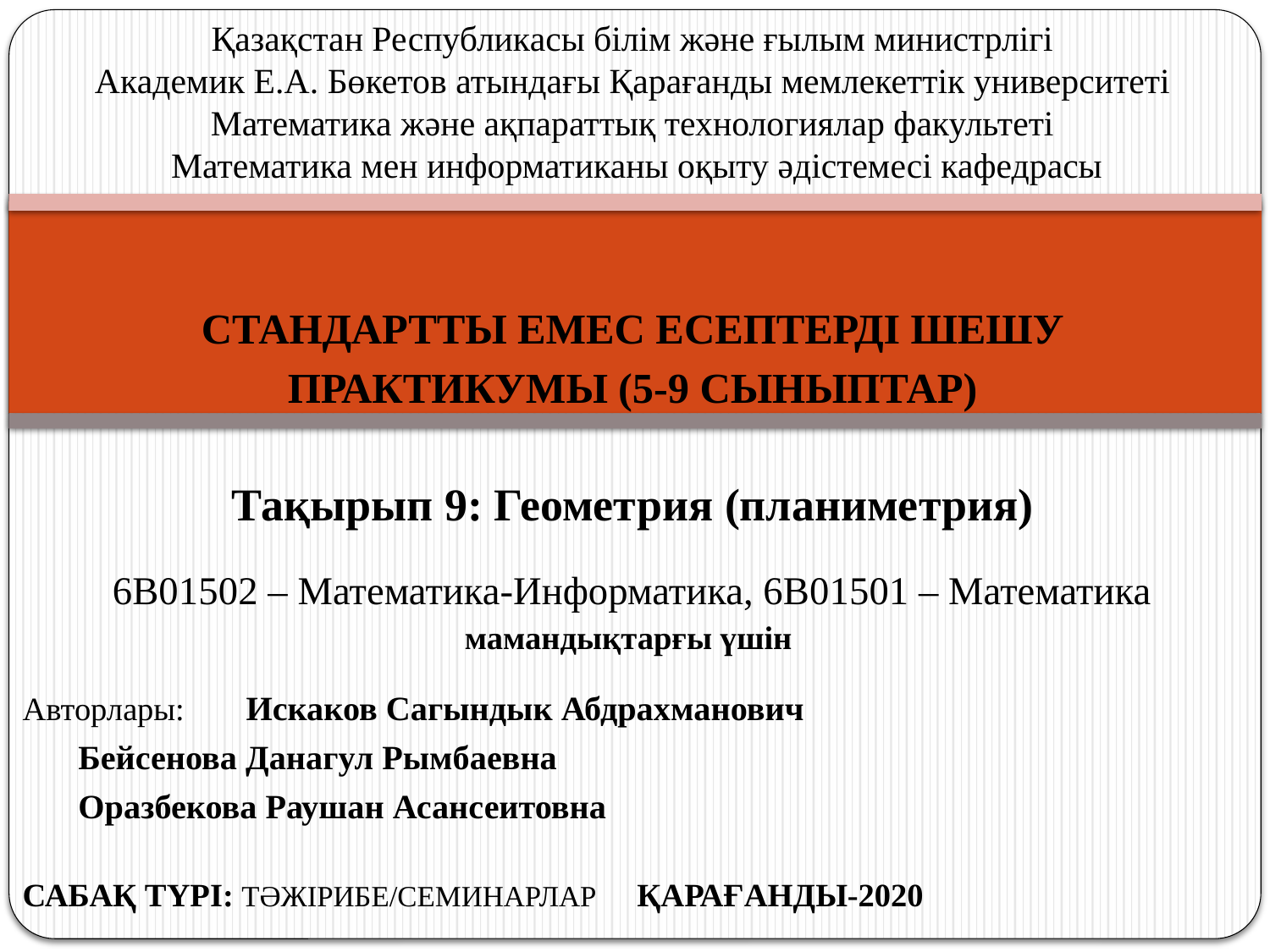

# Қазақстан Республикасы білім және ғылым министрлігі Академик Е.А. Бөкетов атындағы Қарағанды мемлекеттік университеті Математика және ақпараттық технологиялар факультеті  Математика мен информатиканы оқыту әдістемесі кафедрасы

СТАНДАРТТЫ ЕМЕС ЕСЕПТЕРДІ ШЕШУ
ПРАКТИКУМЫ (5-9 СЫНЫПТАР)

Тақырып 9: Геометрия (планиметрия)

6В01502 – Математика-Информатика, 6В01501 – Математика
мамандықтарғы үшін

Авторлары: 	Искаков Сагындык Абдрахманович
		Бейсенова Данагул Рымбаевна
		Оразбекова Раушан Асансеитовна

Сабақ түрі: ТӘЖІРИБЕ/СЕМИНАРЛАР			Қарағанды-2020